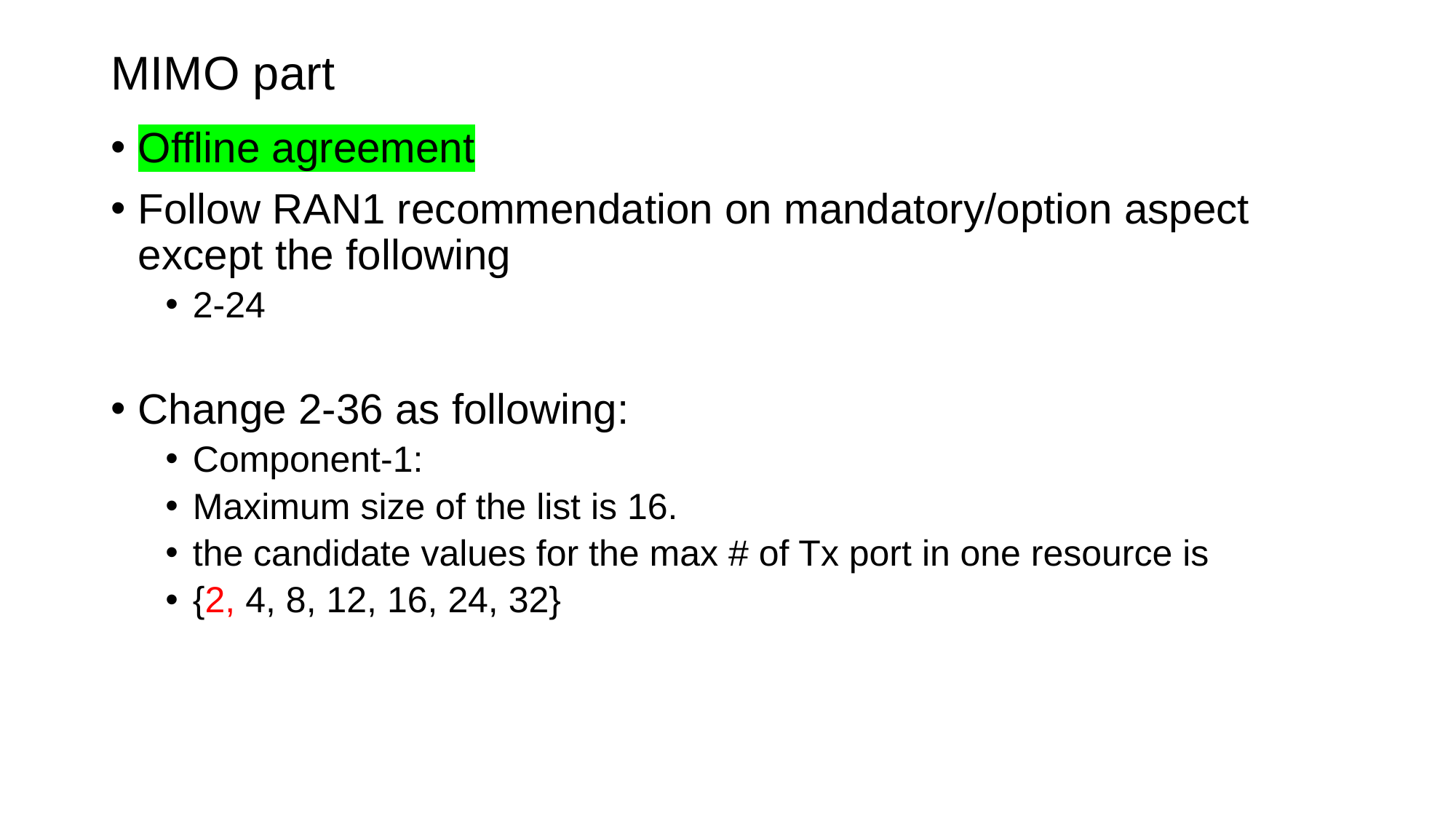

# MIMO part
Offline agreement
Follow RAN1 recommendation on mandatory/option aspect except the following
2-24

Change 2-36 as following:
Component-1:
Maximum size of the list is 16.
the candidate values for the max # of Tx port in one resource is
{2, 4, 8, 12, 16, 24, 32}